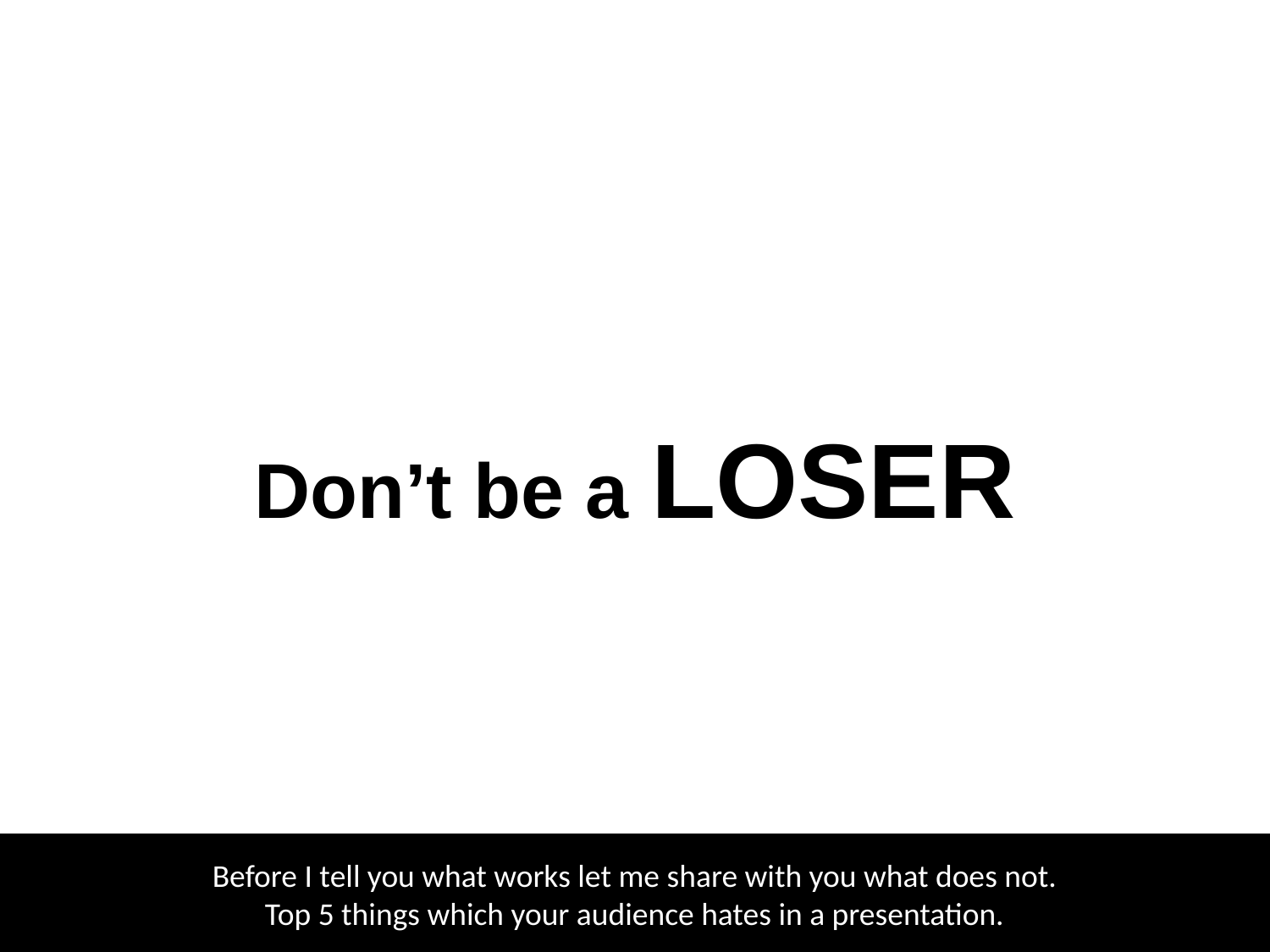

# Don’t be a LOSER
Before I tell you what works let me share with you what does not.
Top 5 things which your audience hates in a presentation.